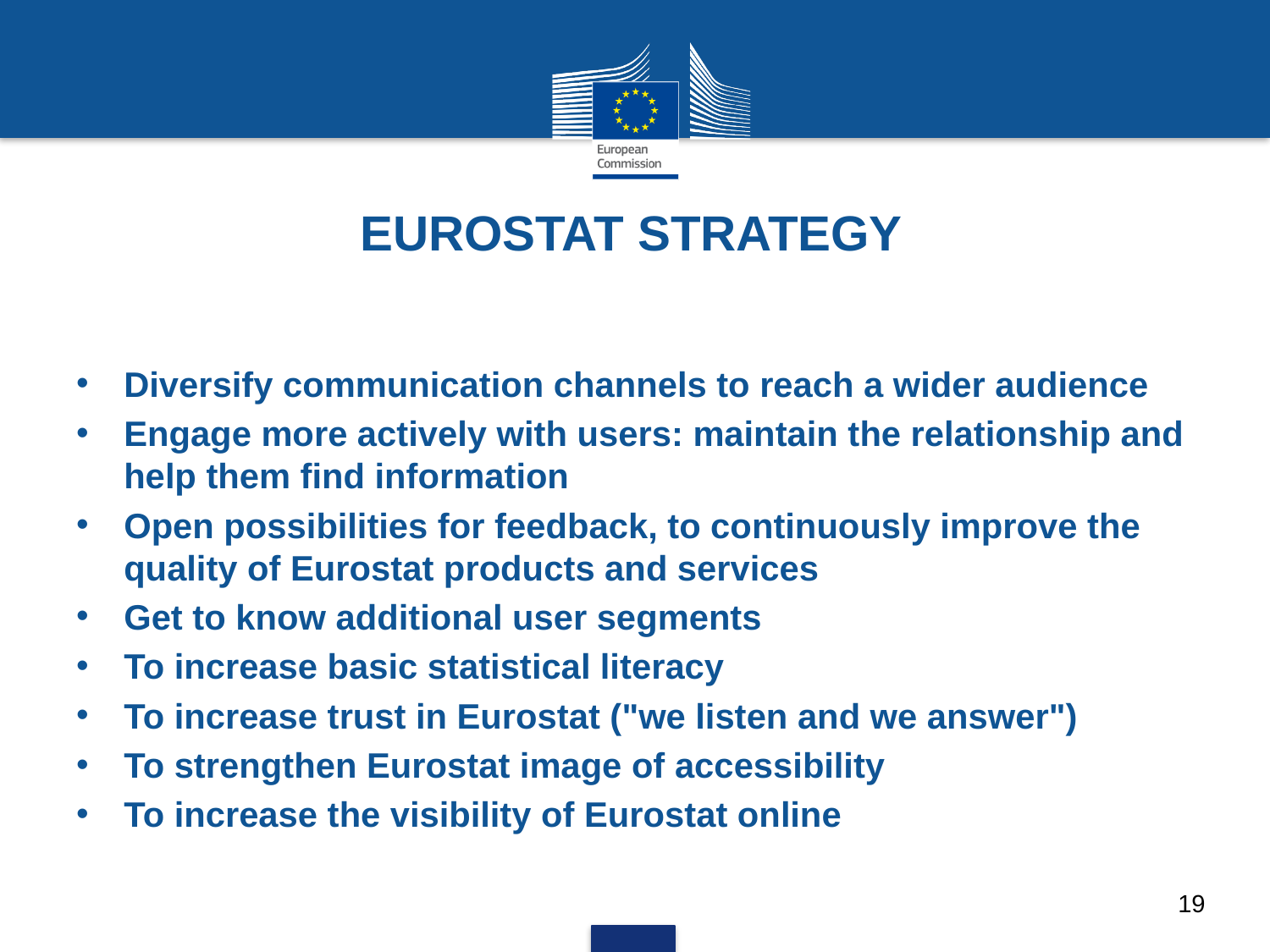

# EUROSTAT STRATEGY

Diversify communication channels to reach a wider audience
Engage more actively with users: maintain the relationship and help them find information
Open possibilities for feedback, to continuously improve the quality of Eurostat products and services
Get to know additional user segments
To increase basic statistical literacy
To increase trust in Eurostat ("we listen and we answer")
To strengthen Eurostat image of accessibility
To increase the visibility of Eurostat online

19